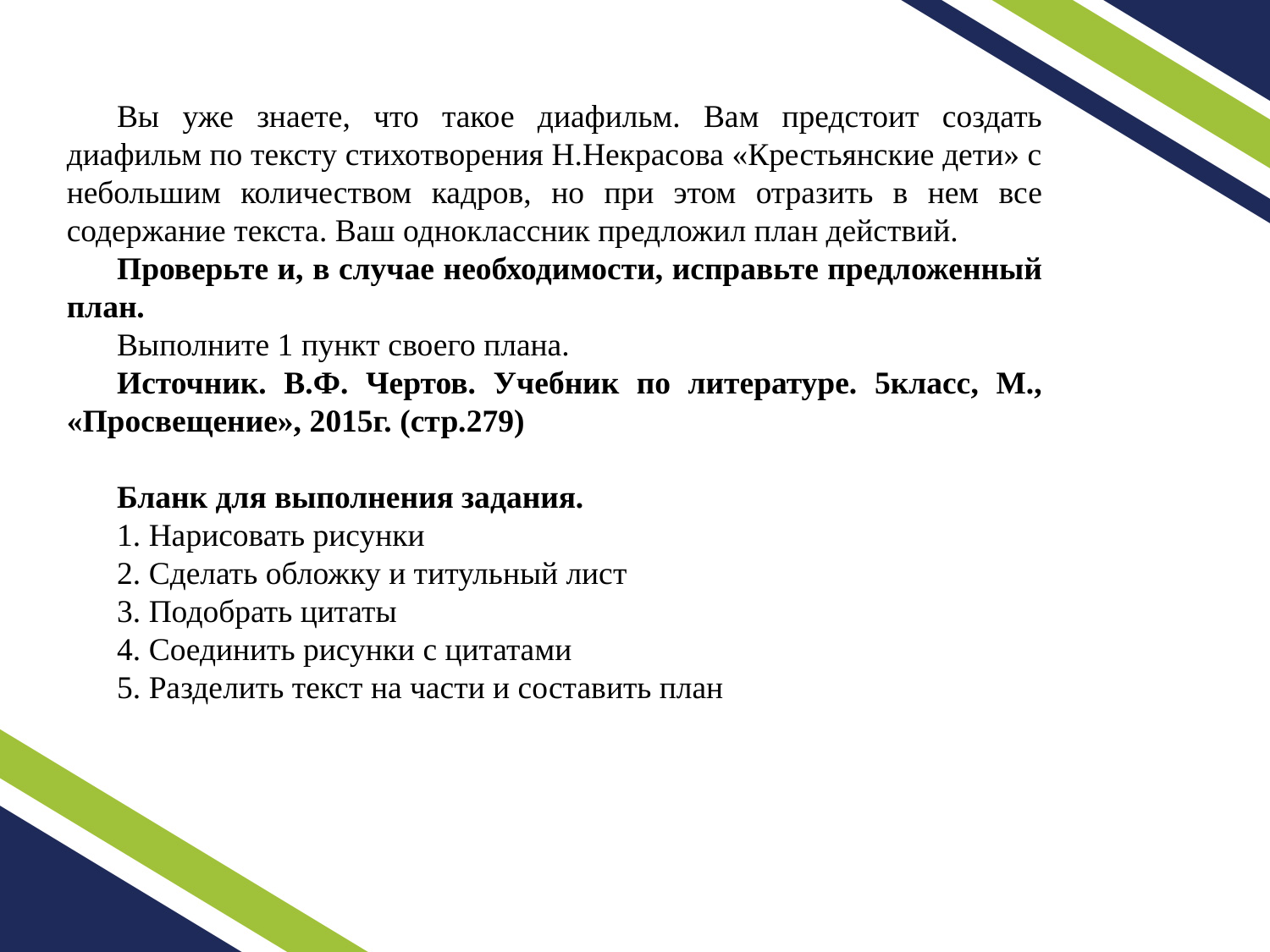

Вы уже знаете, что такое диафильм. Вам предстоит создать диафильм по тексту стихотворения Н.Некрасова «Крестьянские дети» с небольшим количеством кадров, но при этом отразить в нем все содержание текста. Ваш одноклассник предложил план действий.
Проверьте и, в случае необходимости, исправьте предложенный план.
Выполните 1 пункт своего плана.
Источник. В.Ф. Чертов. Учебник по литературе. 5класс, М., «Просвещение», 2015г. (стр.279)

Бланк для выполнения задания.
1. Нарисовать рисунки
2. Сделать обложку и титульный лист
3. Подобрать цитаты
4. Соединить рисунки с цитатами
5. Разделить текст на части и составить план